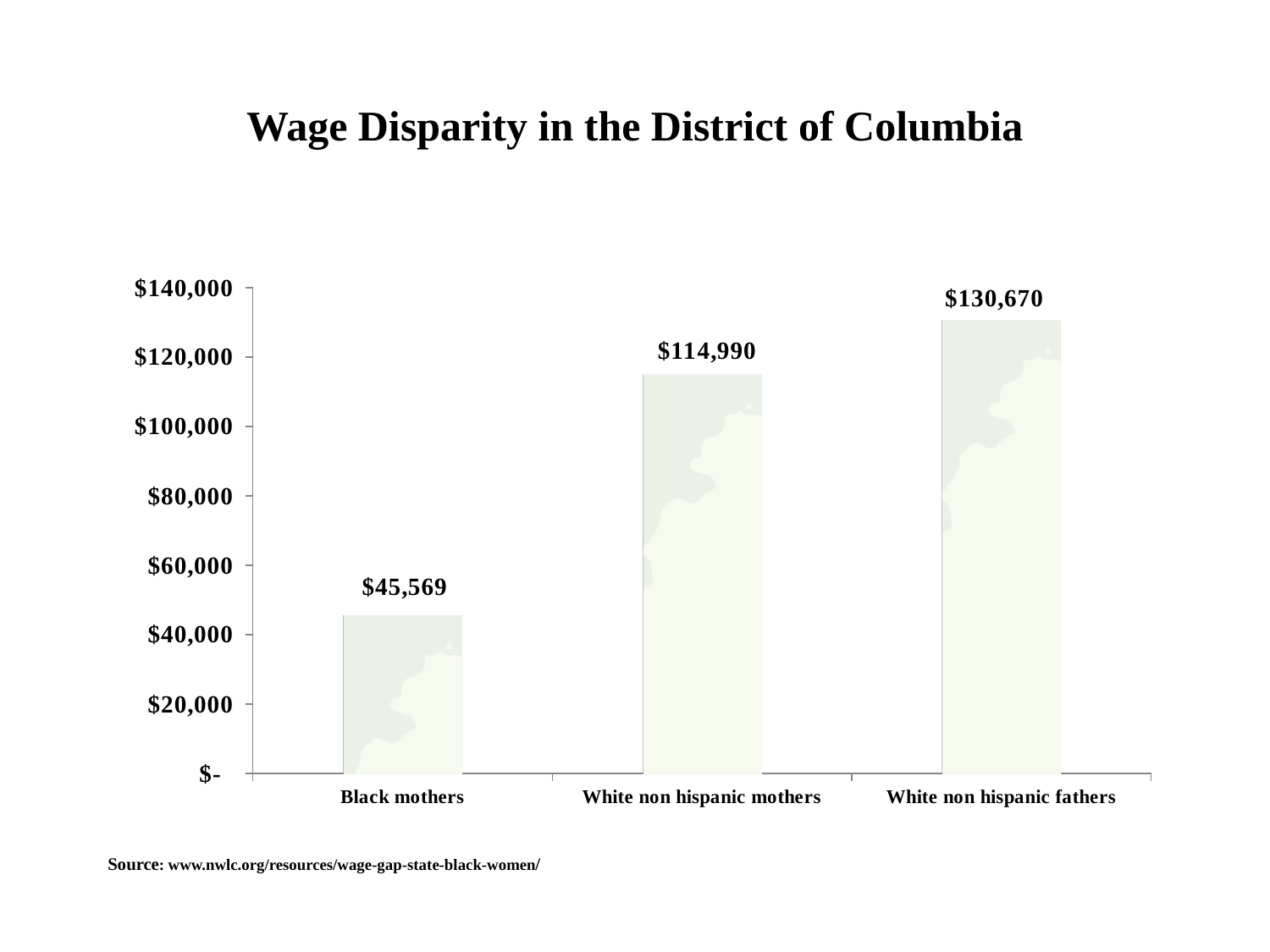

# Wage Disparity in the District of Columbia

### Chart

| Category |  |
|---|---|
| Black mothers | 45569.0 |
| White non hispanic mothers | 114990.0 |
| White non hispanic fathers | 130670.0 |
Source: www.nwlc.org/resources/wage-gap-state-black-women/